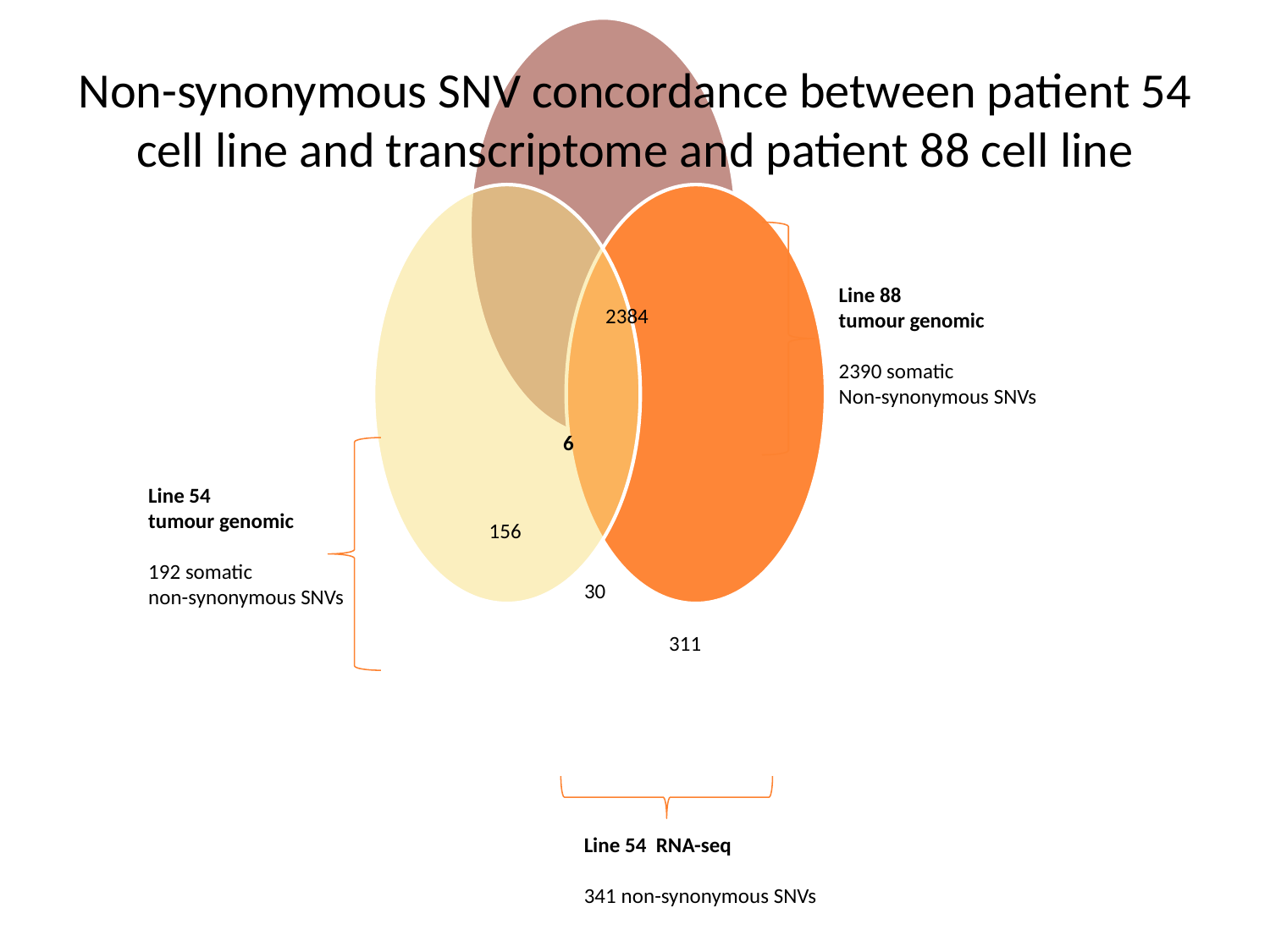

# Non-synonymous SNV concordance between patient 54 cell line and transcriptome and patient 88 cell line

Line 88
tumour genomic
2390 somatic
Non-synonymous SNVs

2384
6

Line 54
tumour genomic
192 somatic
non-synonymous SNVs

156
30
311

Line 54  RNA-seq

341 non-synonymous SNVs